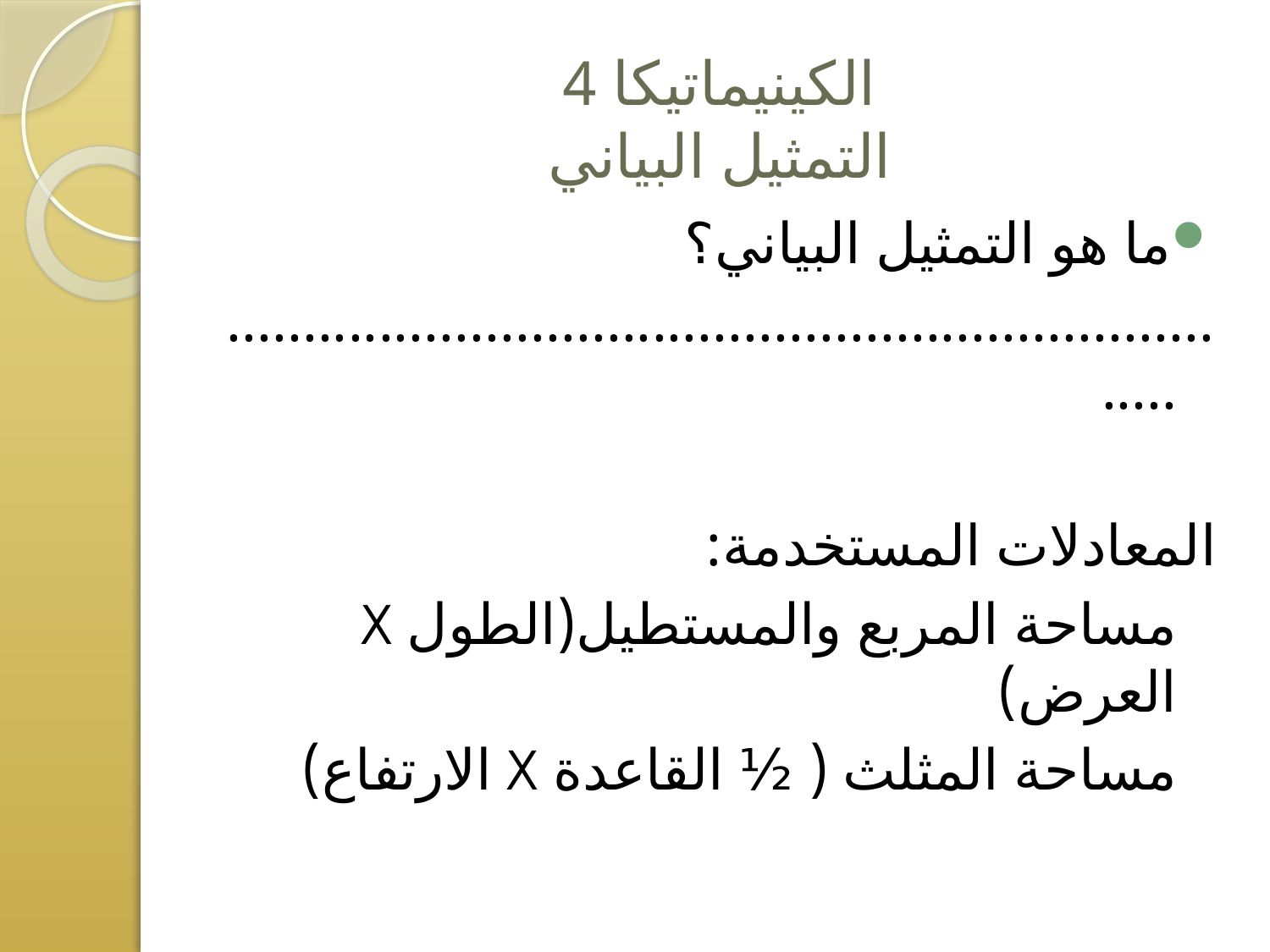

# الكينيماتيكا 4 التمثيل البياني
ما هو التمثيل البياني؟
......................................................................

المعادلات المستخدمة:
		مساحة المربع والمستطيل(الطول X العرض)
		مساحة المثلث ( ½ القاعدة X الارتفاع)